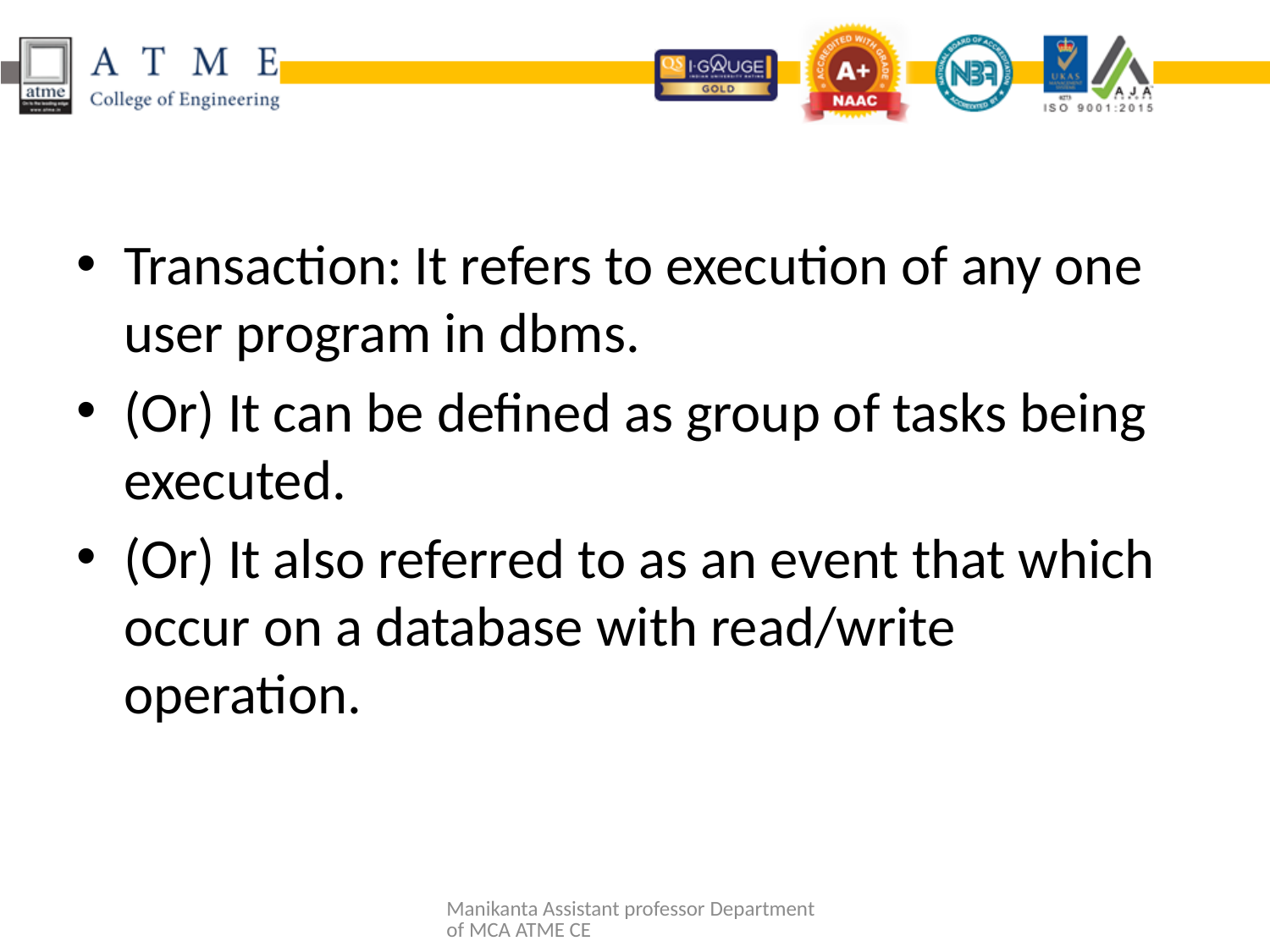

#
Transaction: It refers to execution of any one user program in dbms.
(Or) It can be defined as group of tasks being executed.
(Or) It also referred to as an event that which occur on a database with read/write operation.
Manikanta Assistant professor Department of MCA ATME CE